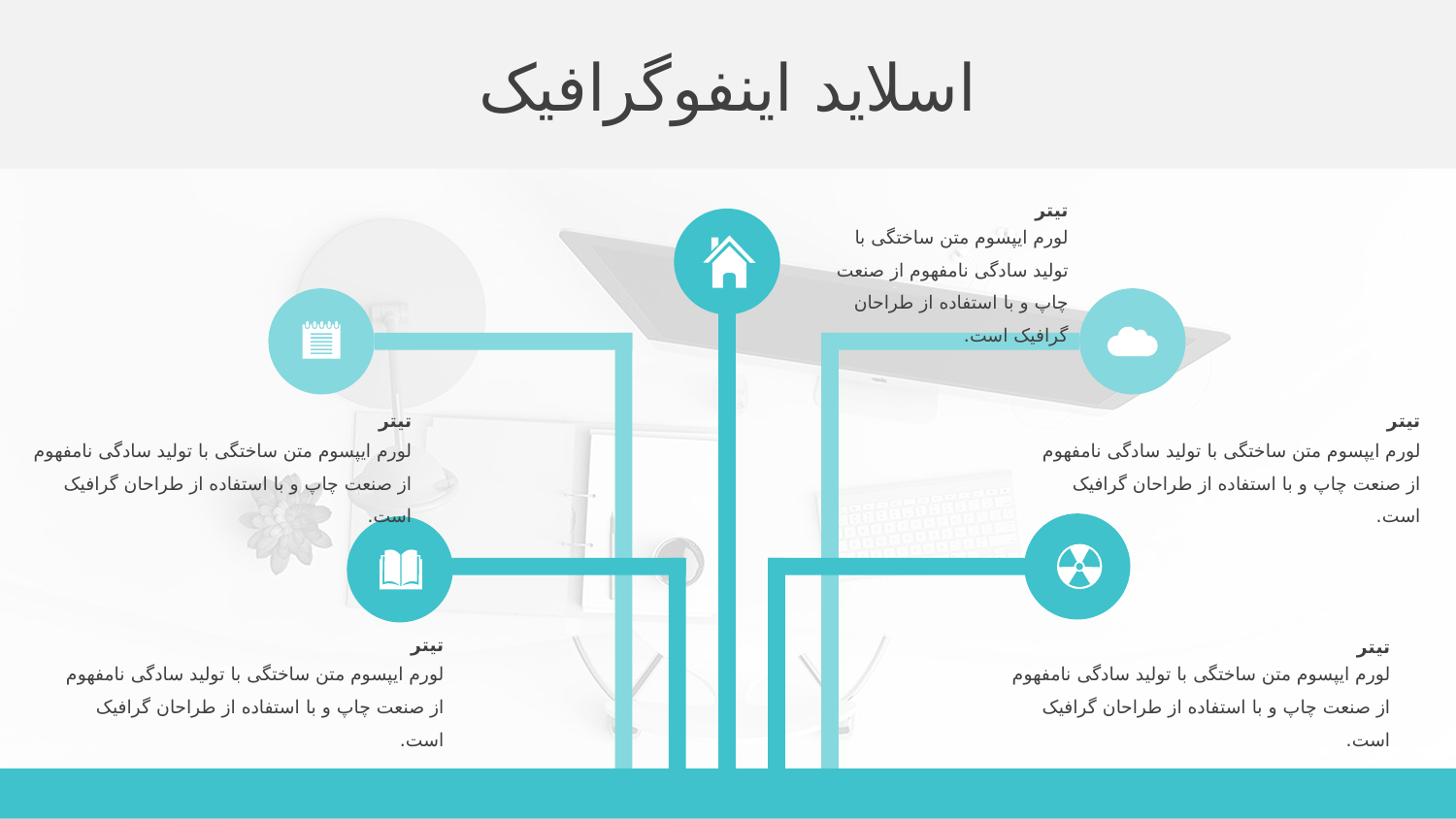

اسلاید اینفوگرافیک
تیتر
لورم ایپسوم متن ساختگی با تولید سادگی نامفهوم از صنعت چاپ و با استفاده از طراحان گرافیک است.

تیتر
لورم ایپسوم متن ساختگی با تولید سادگی نامفهوم از صنعت چاپ و با استفاده از طراحان گرافیک است.
تیتر
لورم ایپسوم متن ساختگی با تولید سادگی نامفهوم از صنعت چاپ و با استفاده از طراحان گرافیک است.

تیتر
لورم ایپسوم متن ساختگی با تولید سادگی نامفهوم از صنعت چاپ و با استفاده از طراحان گرافیک است.
تیتر
لورم ایپسوم متن ساختگی با تولید سادگی نامفهوم از صنعت چاپ و با استفاده از طراحان گرافیک است.